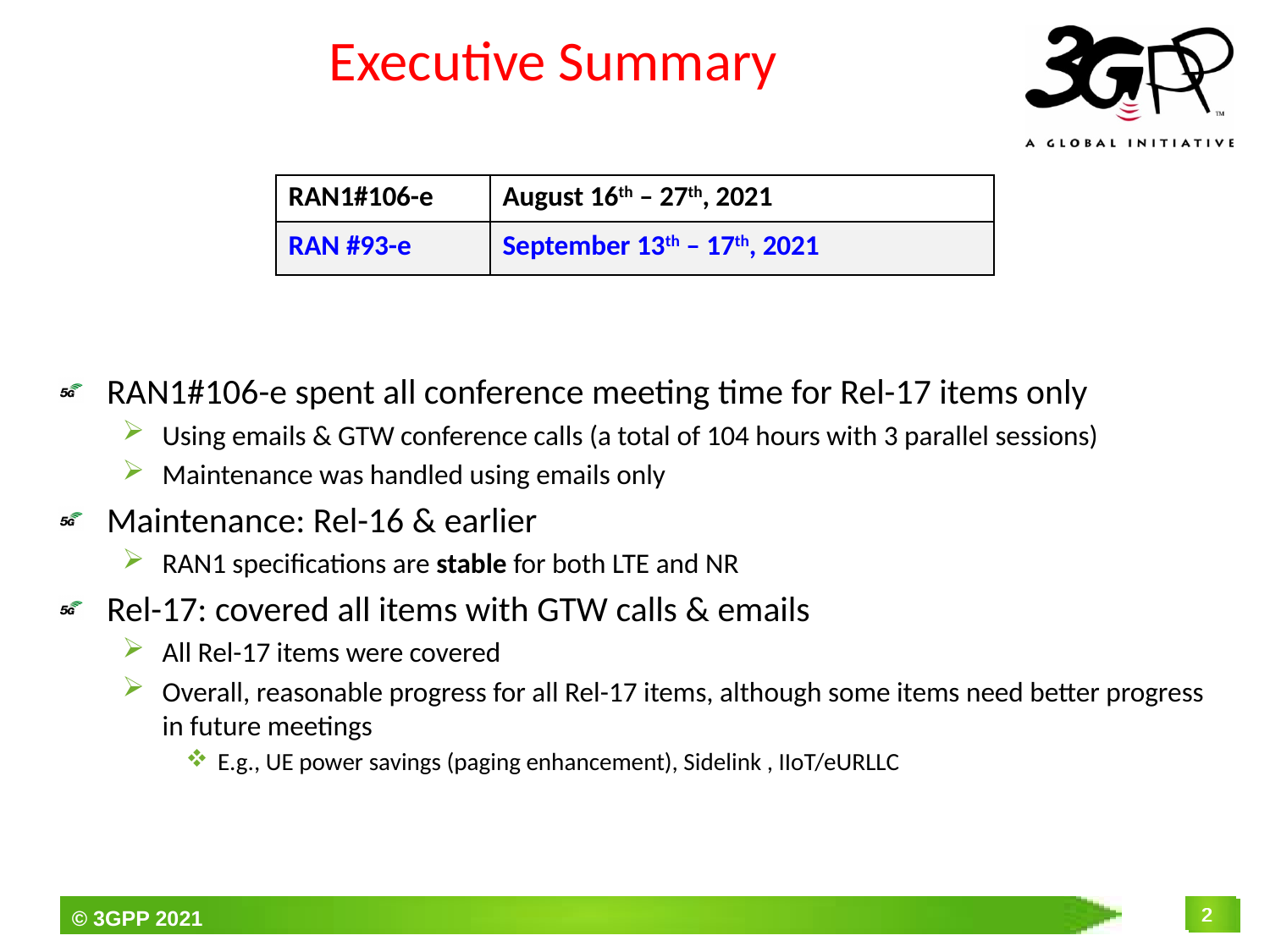

# Executive Summary
| RAN1#106-e | August 16th – 27th, 2021 |
| --- | --- |
| RAN #93-e | September 13th – 17th, 2021 |
RAN1#106-e spent all conference meeting time for Rel-17 items only
Using emails & GTW conference calls (a total of 104 hours with 3 parallel sessions)
Maintenance was handled using emails only
Maintenance: Rel-16 & earlier
RAN1 specifications are stable for both LTE and NR
Rel-17: covered all items with GTW calls & emails
All Rel-17 items were covered
Overall, reasonable progress for all Rel-17 items, although some items need better progress in future meetings
E.g., UE power savings (paging enhancement), Sidelink , IIoT/eURLLC

2